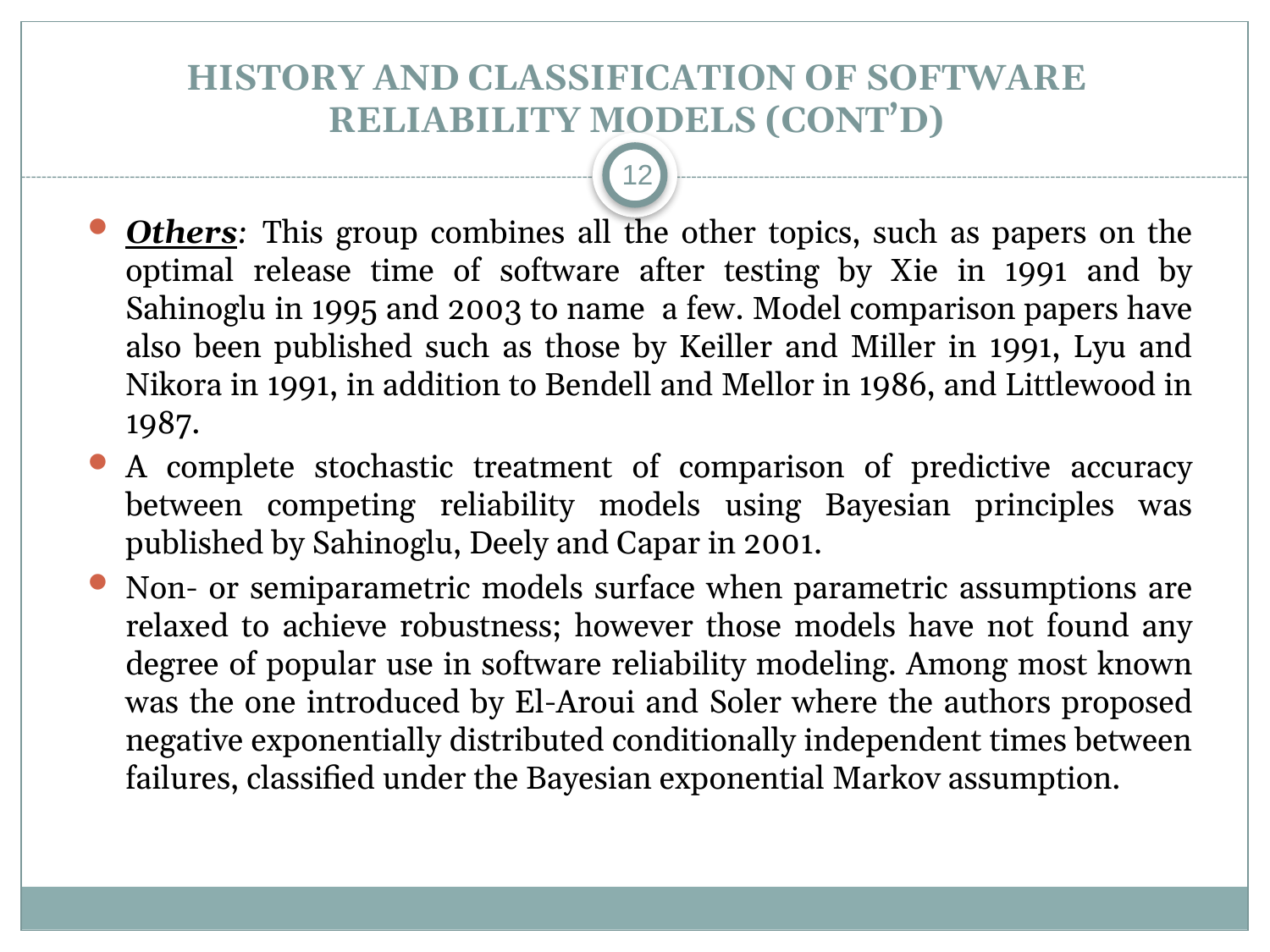

# History and Classification of Software Reliability Models (CONT’D)
12

Others: This group combines all the other topics, such as papers on the optimal release time of software after testing by Xie in 1991 and by Sahinoglu in 1995 and 2003 to name  a few. Model comparison papers have also been published such as those by Keiller and Miller in 1991, Lyu and Nikora in 1991, in addition to Bendell and Mellor in 1986, and Littlewood in 1987.
A complete stochastic treatment of comparison of predictive accuracy between competing reliability models using Bayesian principles was published by Sahinoglu, Deely and Capar in 2001.
Non- or semiparametric models surface when parametric assumptions are relaxed to achieve robustness; however those models have not found any degree of popular use in software reliability modeling. Among most known was the one introduced by El-Aroui and Soler where the authors proposed negative exponentially distributed conditionally independent times between failures, classified under the Bayesian exponential Markov assumption.